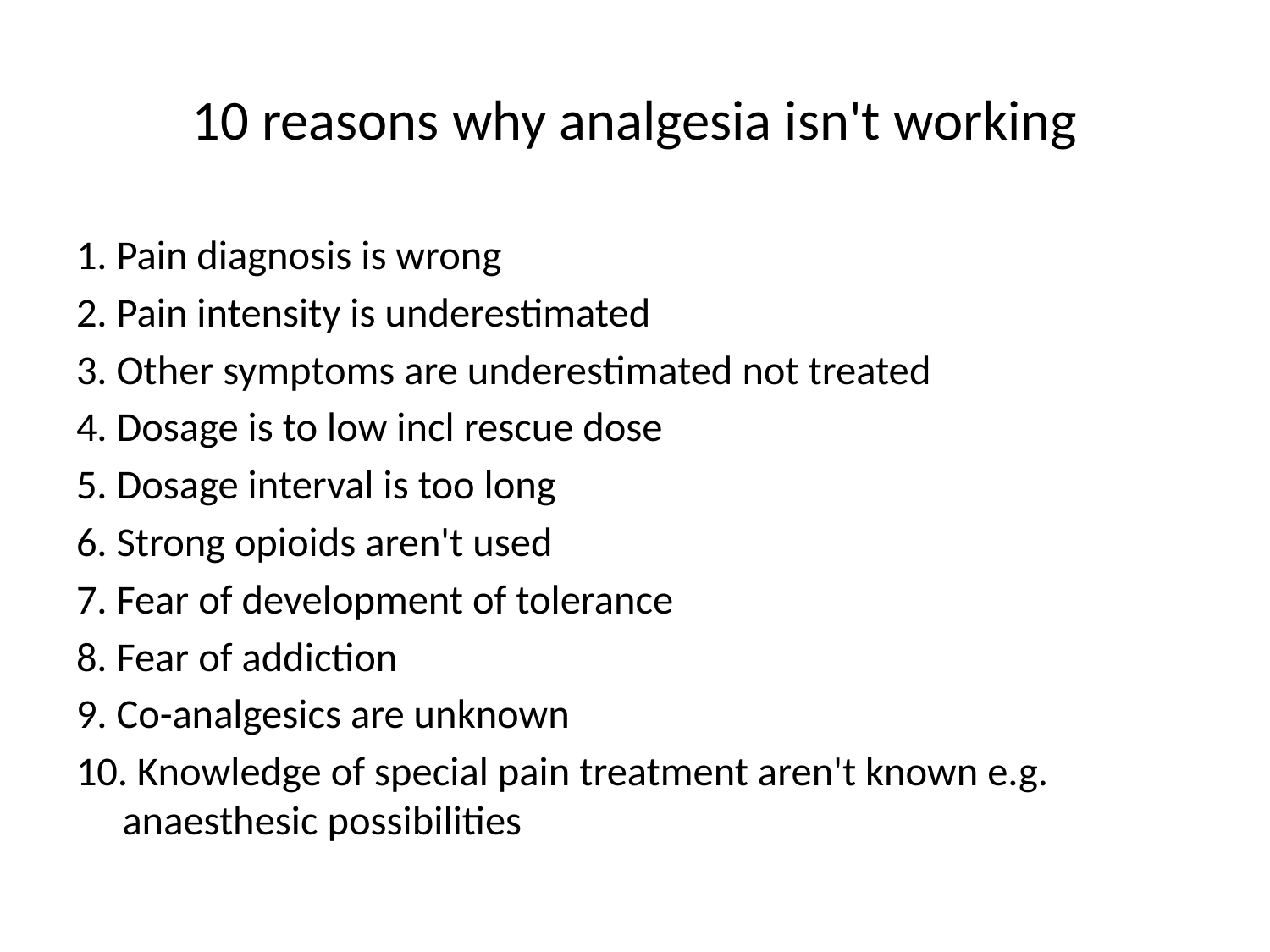

# 10 reasons why analgesia isn't working
1. Pain diagnosis is wrong
2. Pain intensity is underestimated
3. Other symptoms are underestimated not treated
4. Dosage is to low incl rescue dose
5. Dosage interval is too long
6. Strong opioids aren't used
7. Fear of development of tolerance
8. Fear of addiction
9. Co-analgesics are unknown
10. Knowledge of special pain treatment aren't known e.g. anaesthesic possibilities